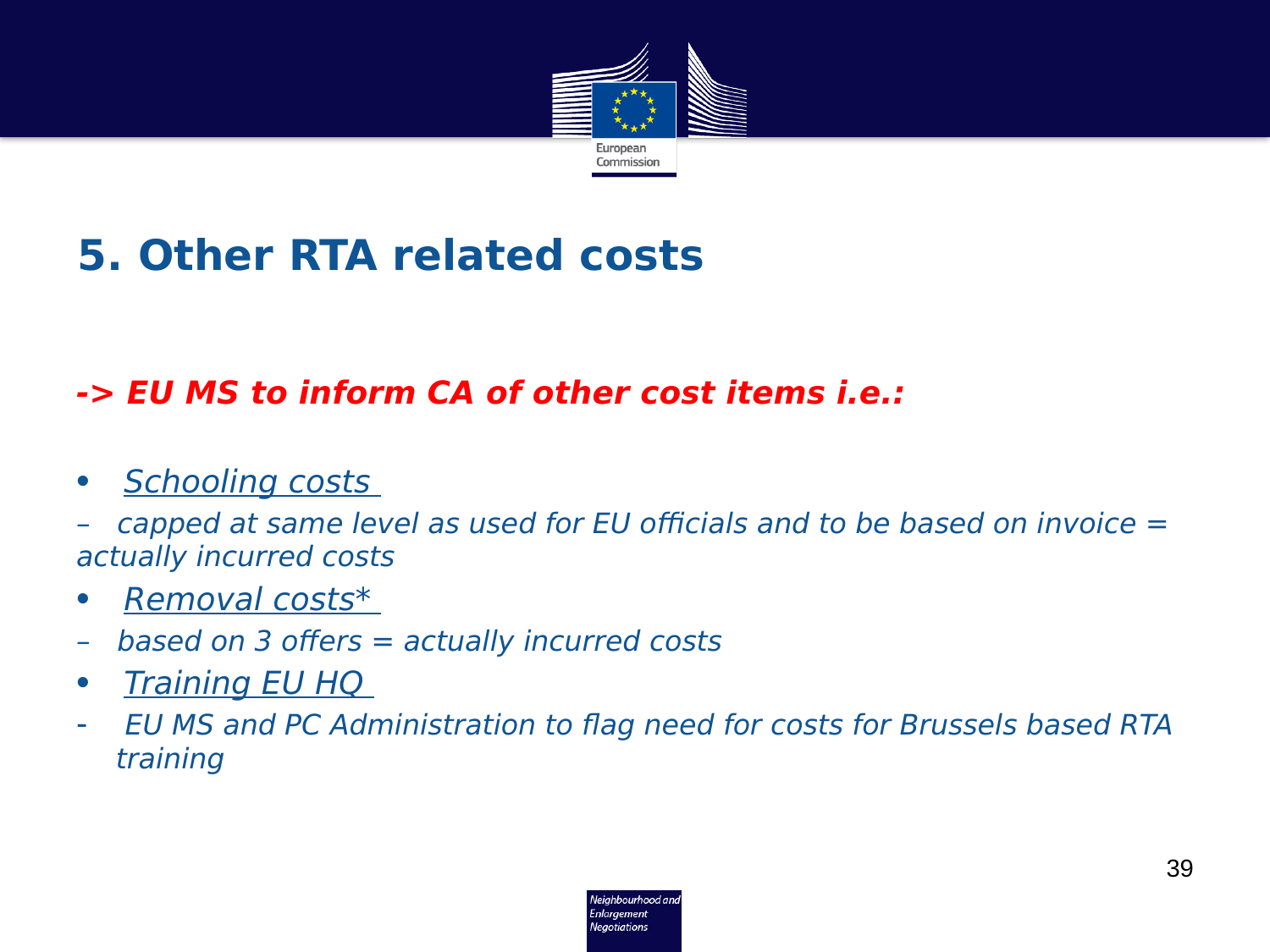

# 5. Other RTA related costs
-> EU MS to inform CA of other cost items i.e.:

Schooling costs
–   capped at same level as used for EU officials and to be based on invoice = actually incurred costs
Removal costs*
–   based on 3 offers = actually incurred costs
Training EU HQ
 EU MS and PC Administration to flag need for costs for Brussels based RTA training

39